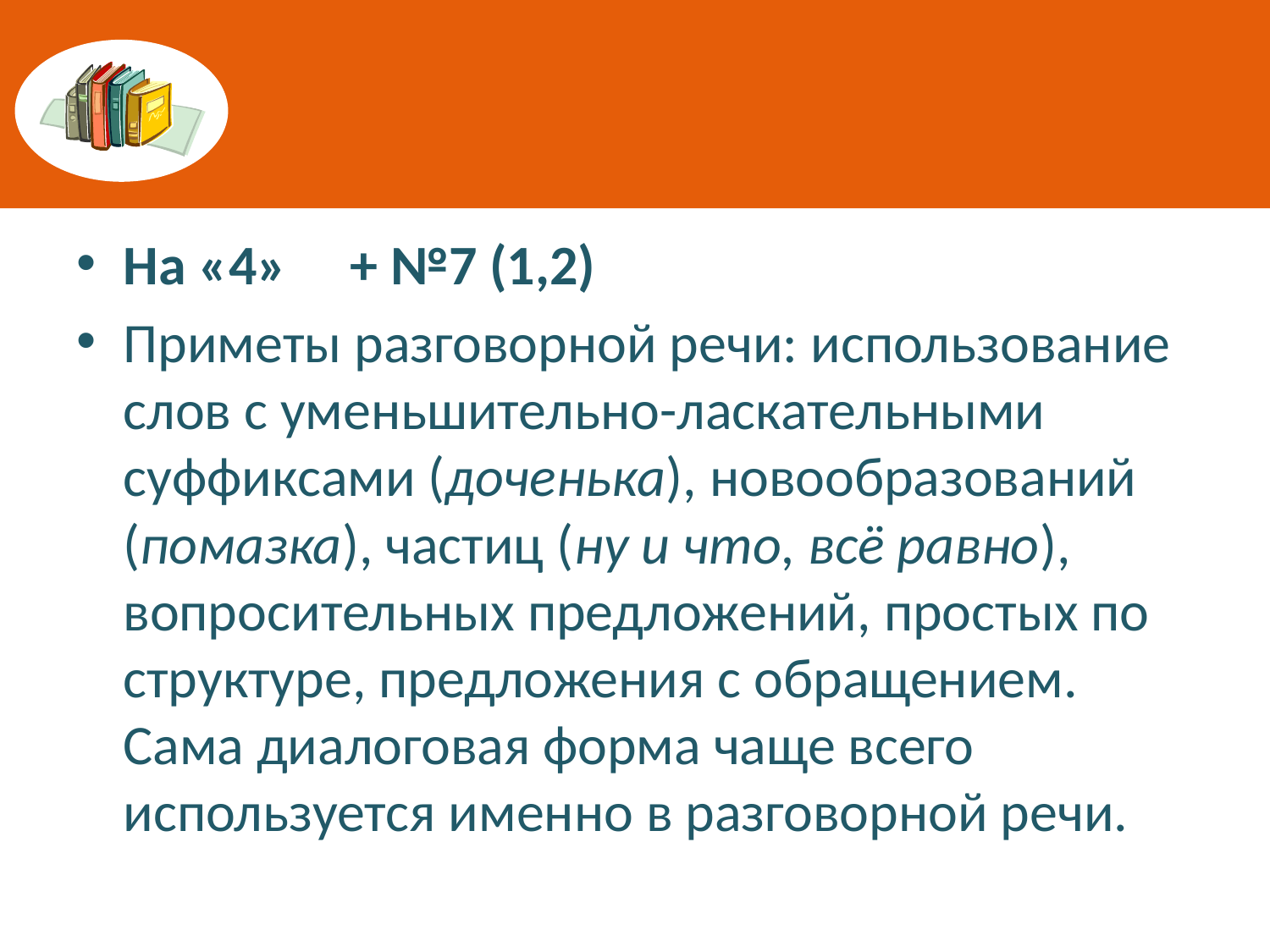

#
На «4»     + №7 (1,2)
Приметы разговорной речи: использование слов с уменьшительно-ласкательными суффиксами (доченька), новообразований (помазка), частиц (ну и что, всё равно), вопросительных предложений, простых по структуре, предложения с обращением. Сама диалоговая форма чаще всего используется именно в разговорной речи.